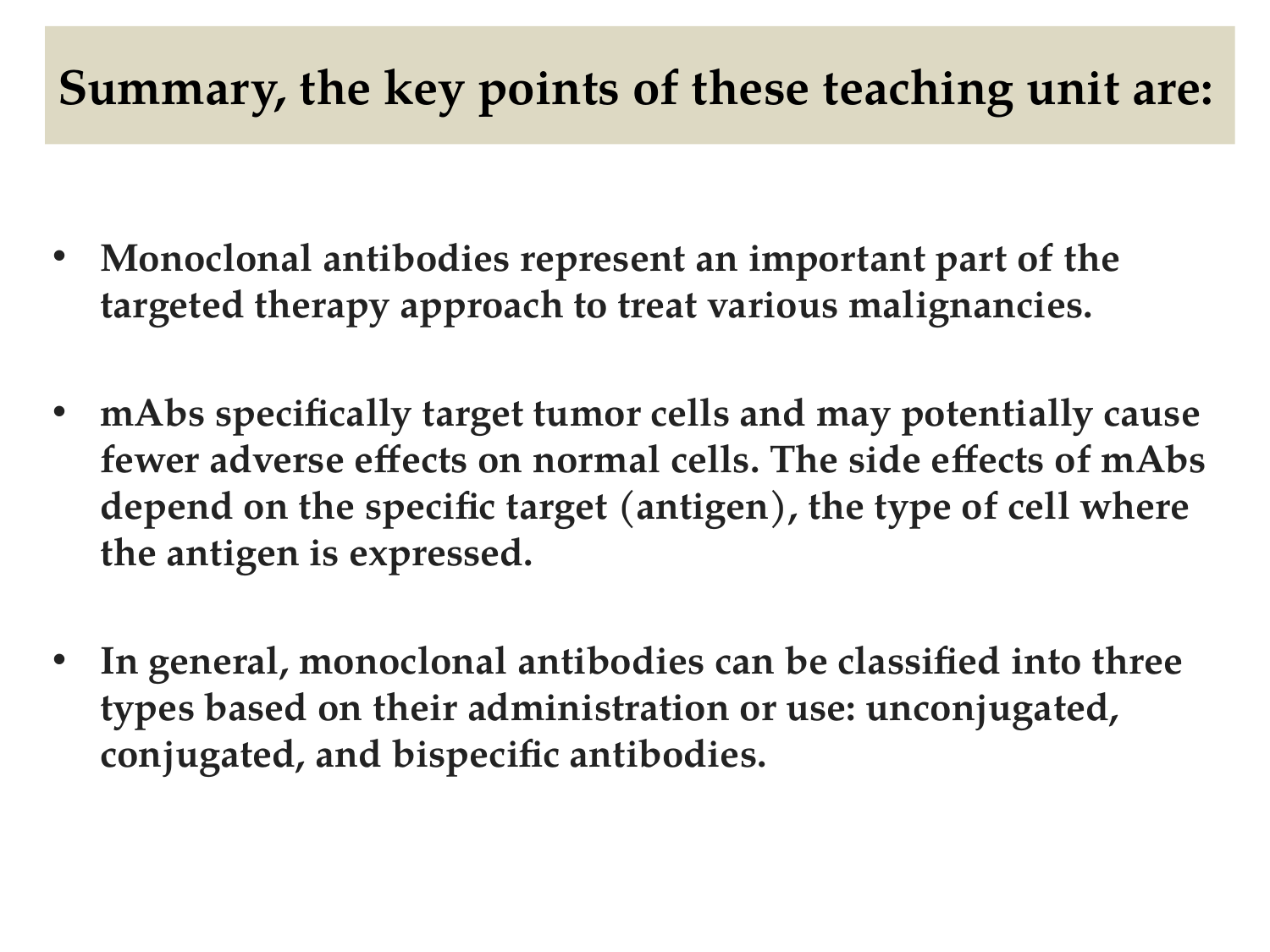

# Summary, the key points of these teaching unit are:
Monoclonal antibodies represent an important part of the targeted therapy approach to treat various malignancies.

mAbs specifically target tumor cells and may potentially cause fewer adverse effects on normal cells. The side effects of mAbs depend on the specific target (antigen), the type of cell where the antigen is expressed.

In general, monoclonal antibodies can be classified into three types based on their administration or use: unconjugated, conjugated, and bispecific antibodies.